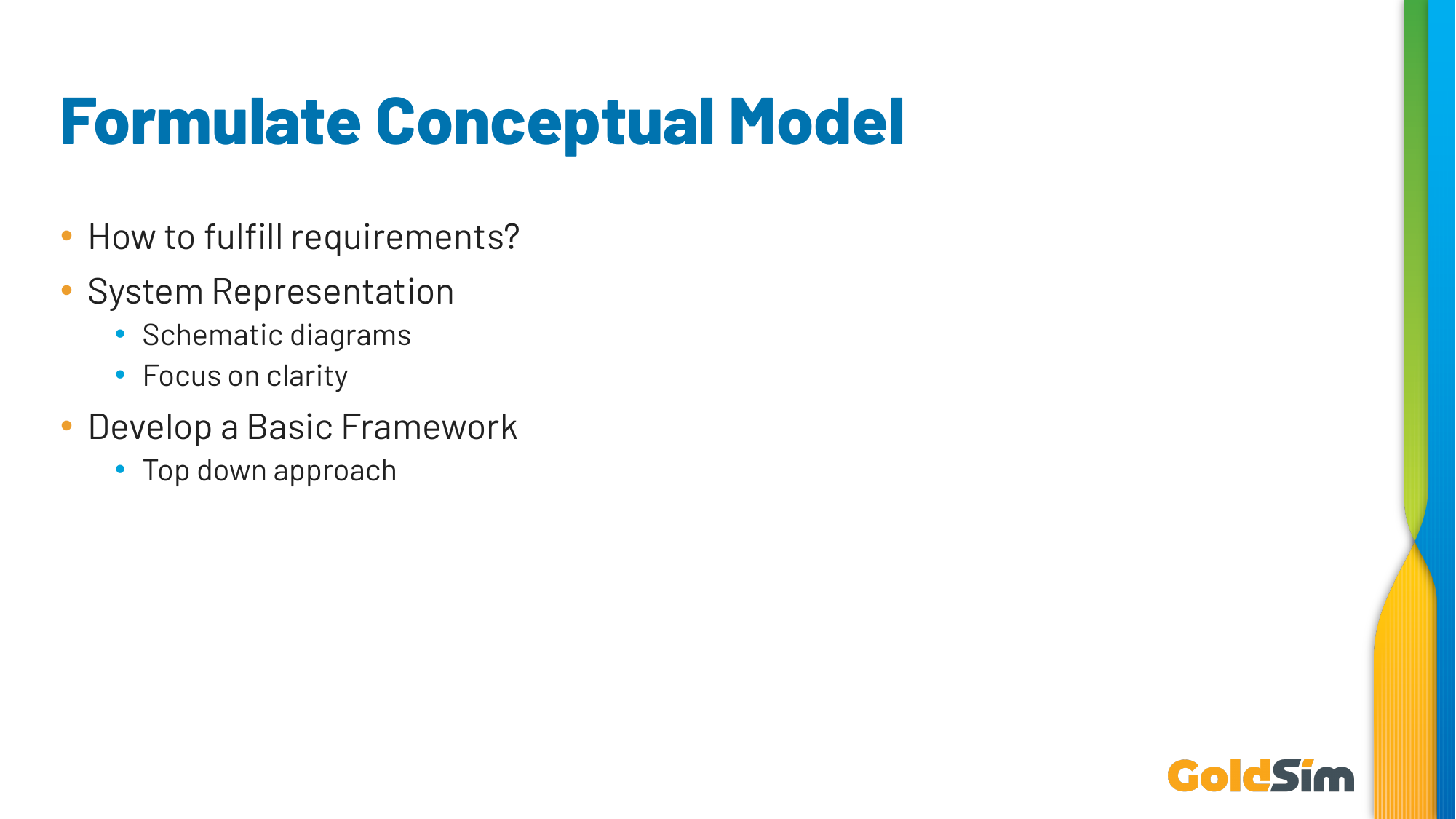

# Formulate Conceptual Model
How to fulfill requirements?
System Representation
Schematic diagrams
Focus on clarity
Develop a Basic Framework
Top down approach